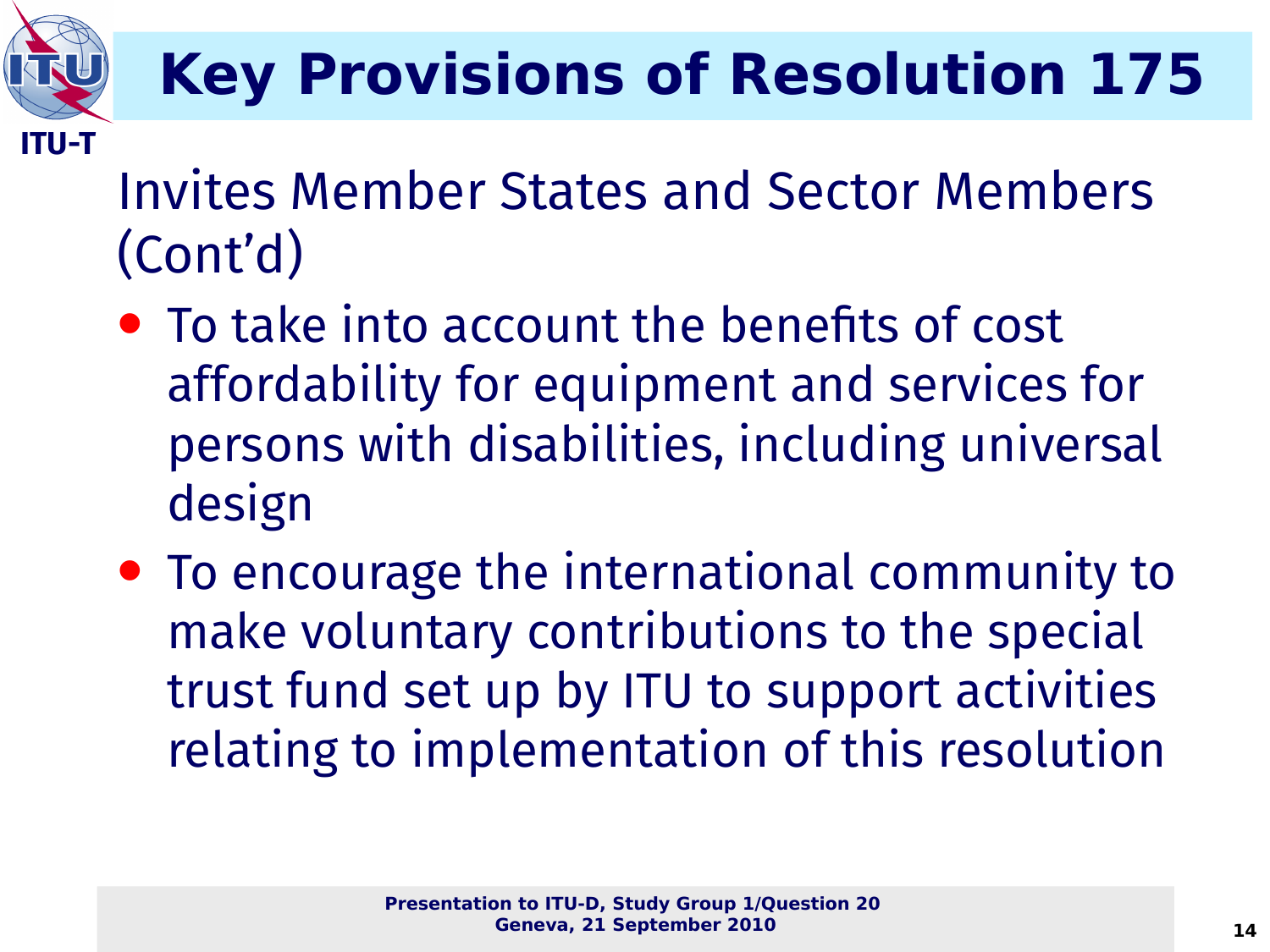

# Key Provisions of Resolution 175
Invites Member States and Sector Members (Cont’d)
To take into account the benefits of cost affordability for equipment and services for persons with disabilities, including universal design
To encourage the international community to make voluntary contributions to the special trust fund set up by ITU to support activities relating to implementation of this resolution
14